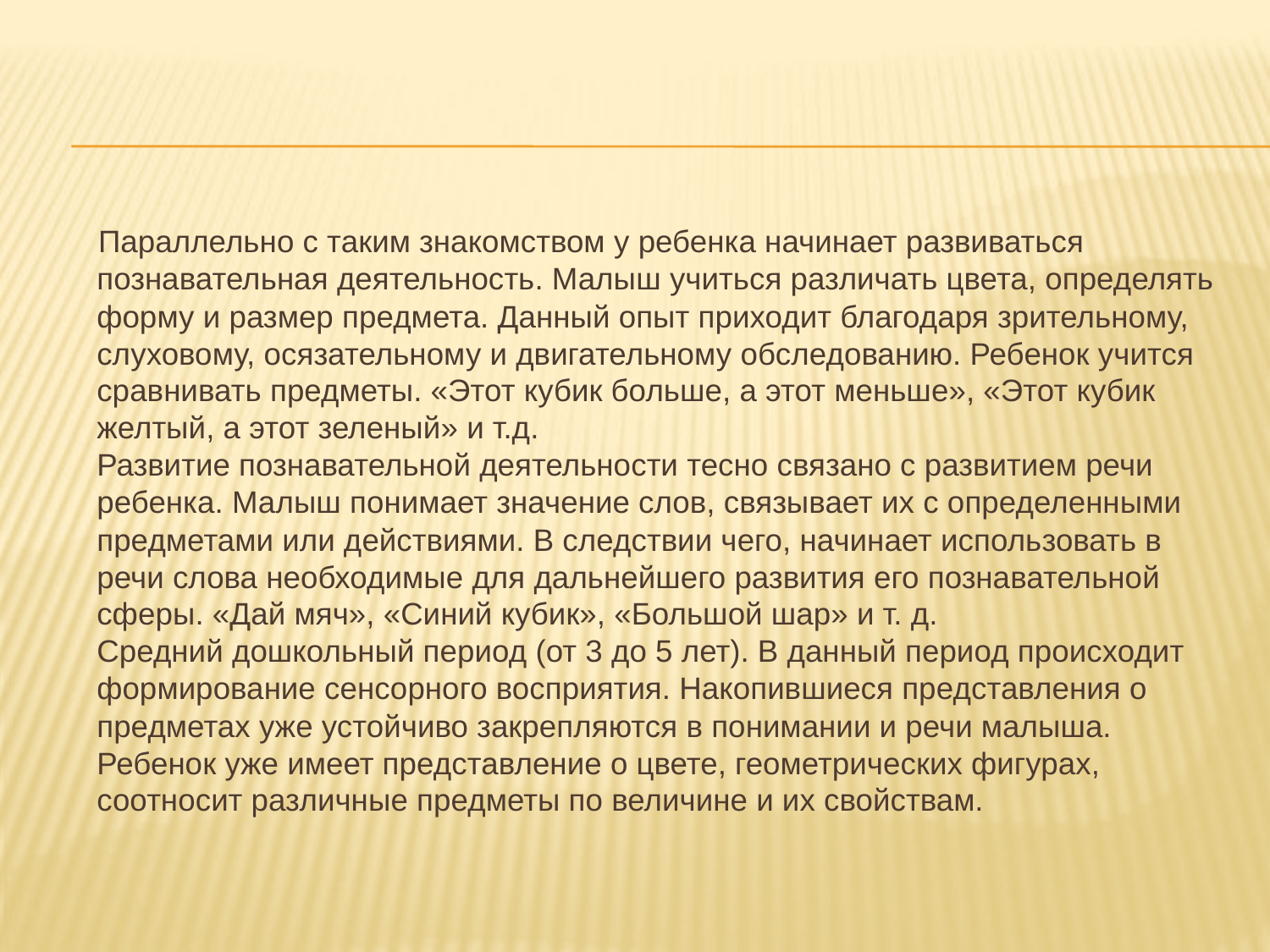

#
     Параллельно с таким знакомством у ребенка начинает развиваться познавательная деятельность. Малыш учиться различать цвета, определять форму и размер предмета. Данный опыт приходит благодаря зрительному, слуховому, осязательному и двигательному обследованию. Ребенок учится сравнивать предметы. «Этот кубик больше, а этот меньше», «Этот кубик желтый, а этот зеленый» и т.д.
Развитие познавательной деятельности тесно связано с развитием речи ребенка. Малыш понимает значение слов, связывает их с определенными предметами или действиями. В следствии чего, начинает использовать в речи слова необходимые для дальнейшего развития его познавательной сферы. «Дай мяч», «Синий кубик», «Большой шар» и т. д.
Средний дошкольный период (от 3 до 5 лет). В данный период происходит формирование сенсорного восприятия. Накопившиеся представления о предметах уже устойчиво закрепляются в понимании и речи малыша. Ребенок уже имеет представление о цвете, геометрических фигурах, соотносит различные предметы по величине и их свойствам.